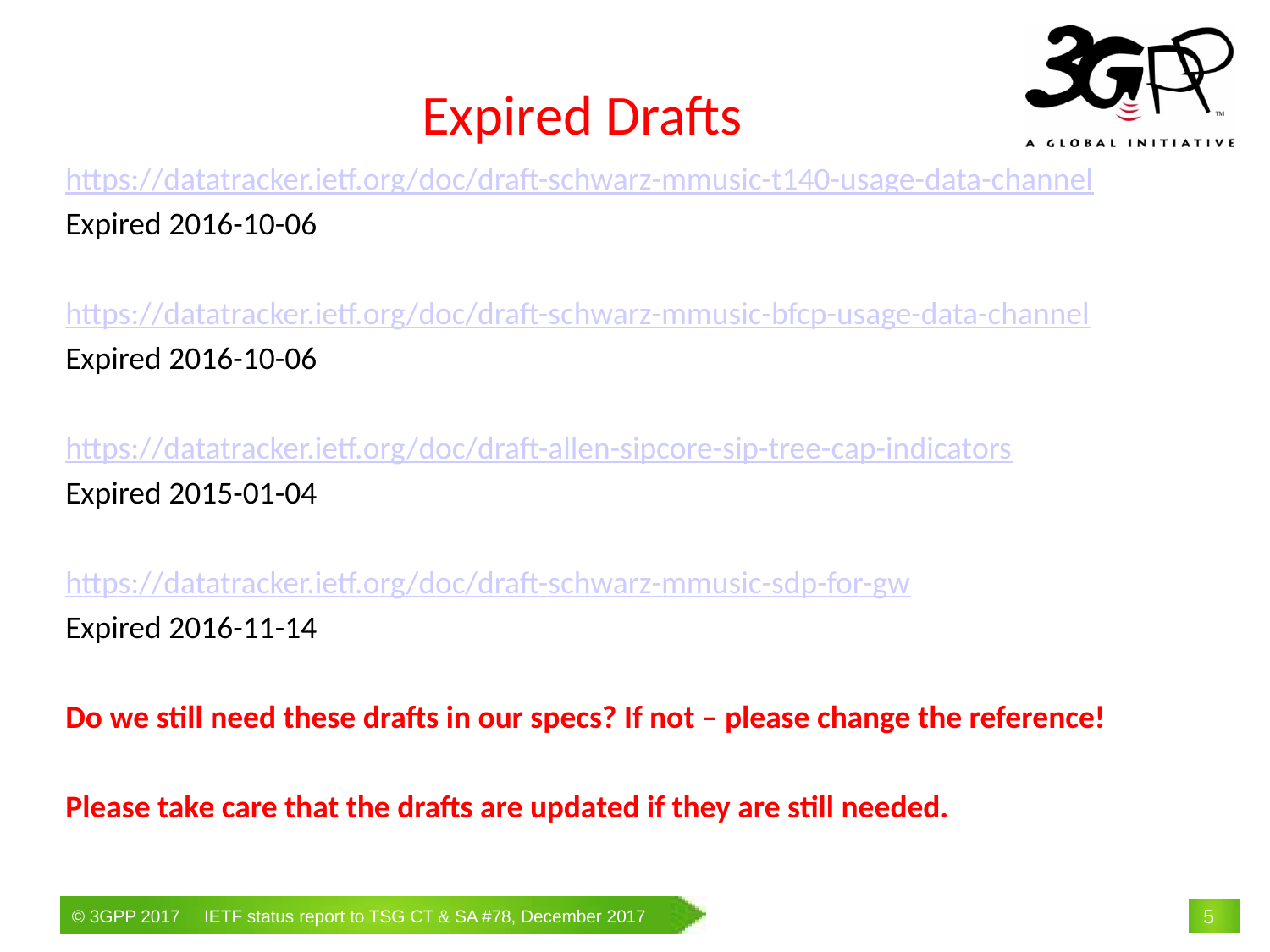

Expired Drafts
https://datatracker.ietf.org/doc/draft-schwarz-mmusic-t140-usage-data-channel
Expired 2016-10-06

https://datatracker.ietf.org/doc/draft-schwarz-mmusic-bfcp-usage-data-channel
Expired 2016-10-06

https://datatracker.ietf.org/doc/draft-allen-sipcore-sip-tree-cap-indicators
Expired 2015-01-04

https://datatracker.ietf.org/doc/draft-schwarz-mmusic-sdp-for-gw
Expired 2016-11-14

Do we still need these drafts in our specs? If not – please change the reference!

Please take care that the drafts are updated if they are still needed.